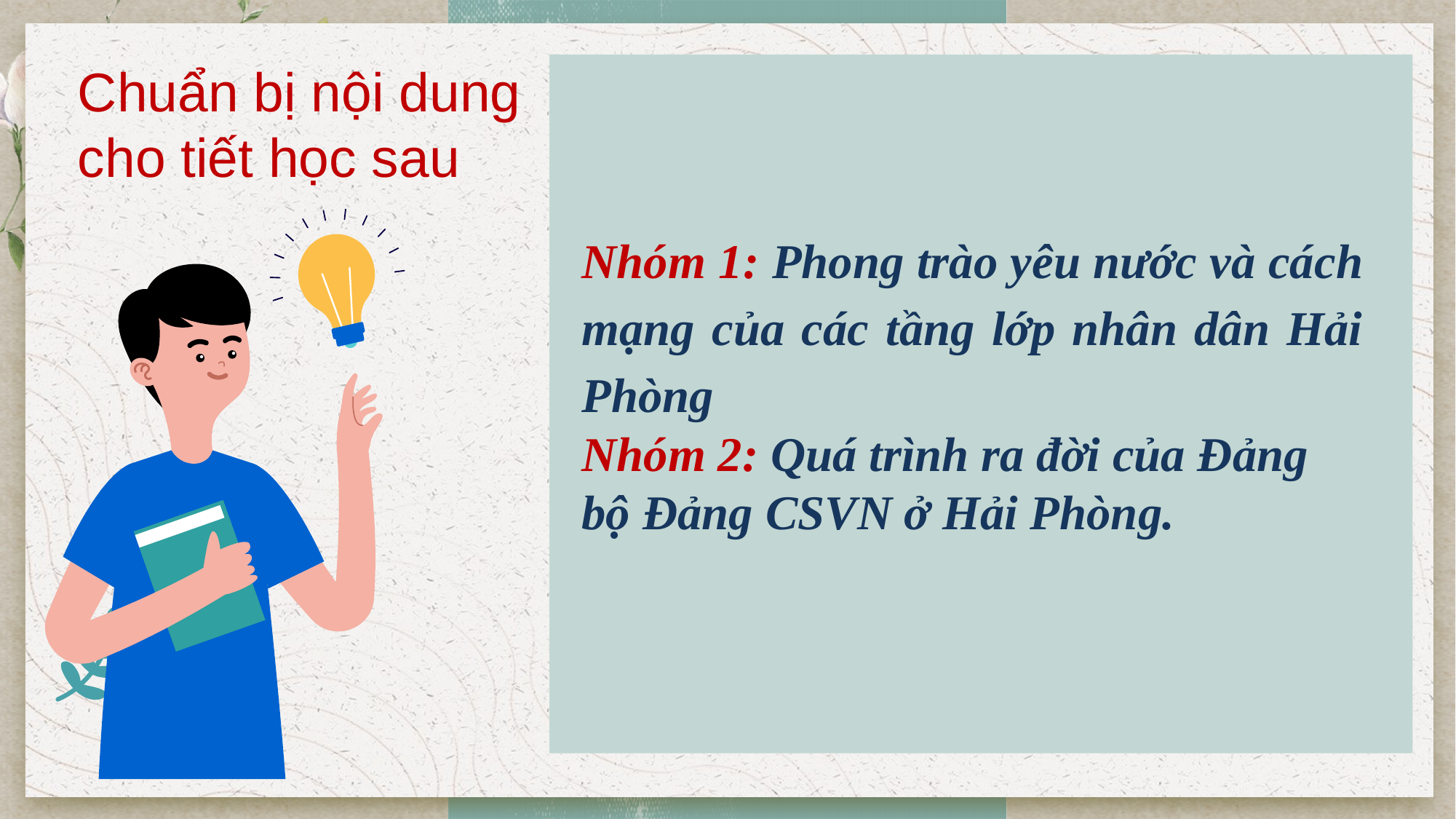

Chuẩn bị nội dung cho tiết học sau

Nhóm 1: Phong trào yêu nước và cách mạng của các tầng lớp nhân dân Hải Phòng
Nhóm 2: Quá trình ra đời của Đảng bộ Đảng CSVN ở Hải Phòng.